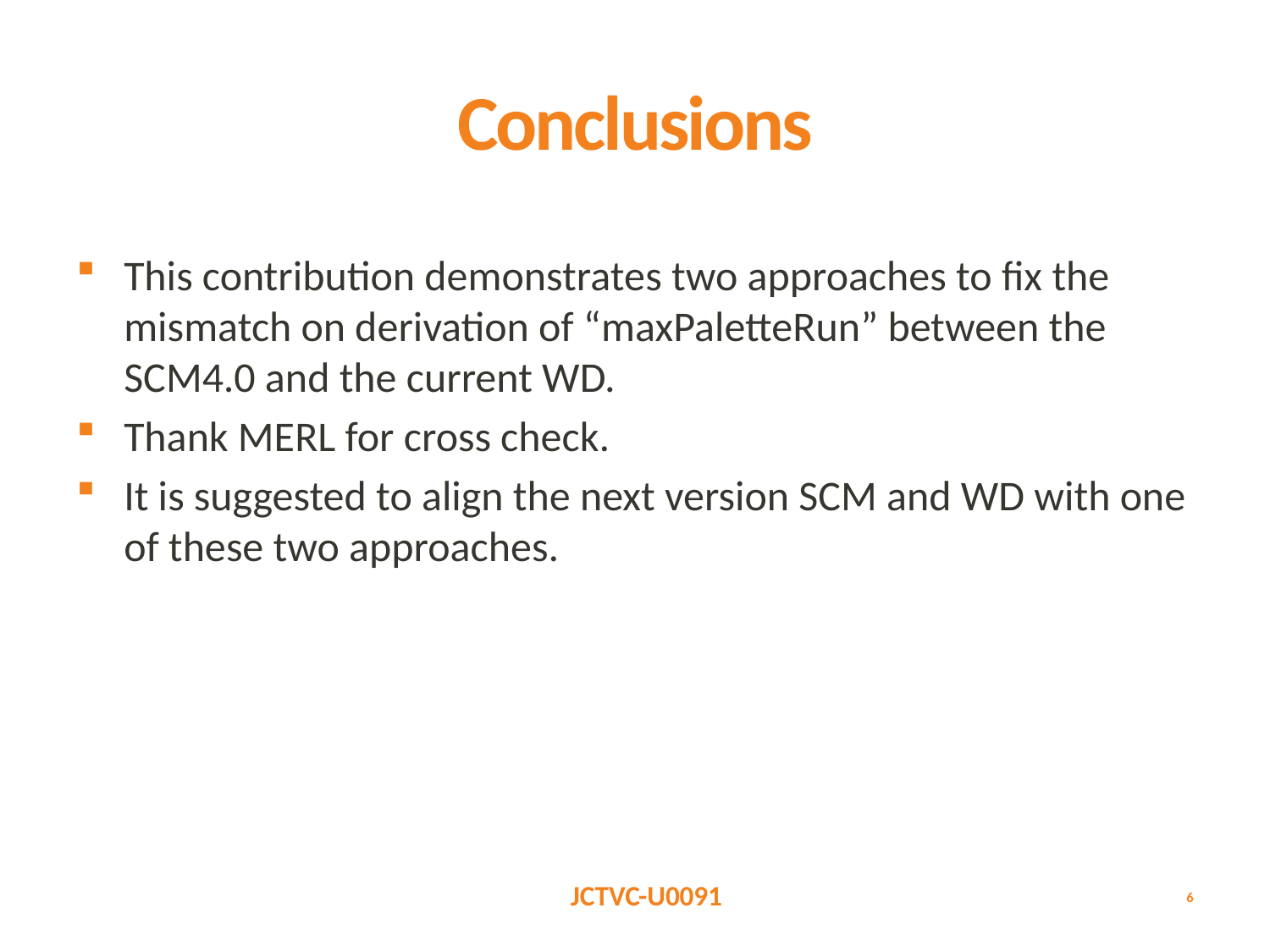

# Conclusions
This contribution demonstrates two approaches to fix the mismatch on derivation of “maxPaletteRun” between the SCM4.0 and the current WD.
Thank MERL for cross check.
It is suggested to align the next version SCM and WD with one of these two approaches.

6